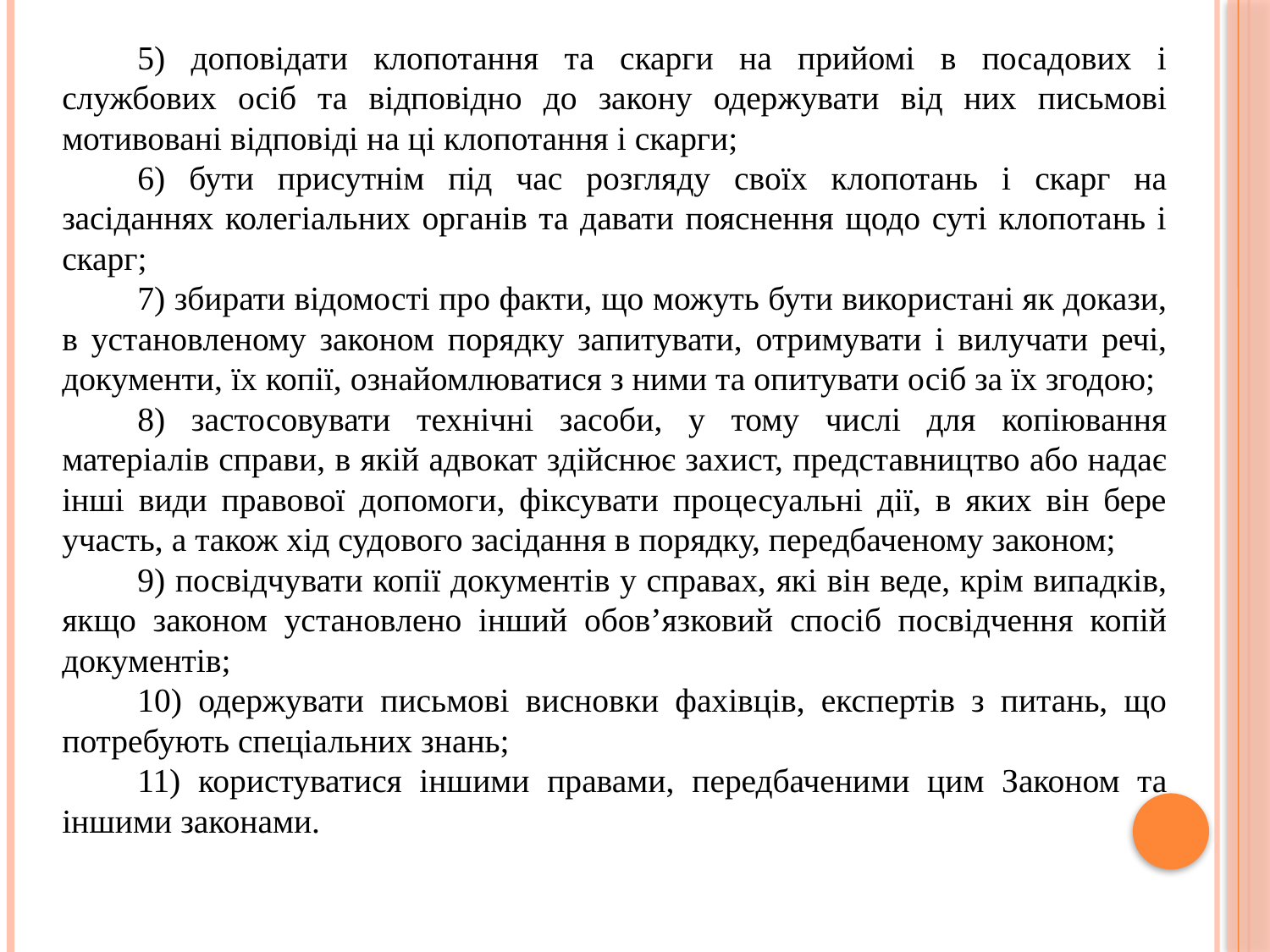

5) доповідати клопотання та скарги на прийомі в посадових і службових осіб та відповідно до закону одержувати від них письмові мотивовані відповіді на ці клопотання і скарги;
6) бути присутнім під час розгляду своїх клопотань і скарг на засіданнях колегіальних органів та давати пояснення щодо суті клопотань і скарг;
7) збирати відомості про факти, що можуть бути використані як докази, в установленому законом порядку запитувати, отримувати і вилучати речі, документи, їх копії, ознайомлюватися з ними та опитувати осіб за їх згодою;
8) застосовувати технічні засоби, у тому числі для копіювання матеріалів справи, в якій адвокат здійснює захист, представництво або надає інші види правової допомоги, фіксувати процесуальні дії, в яких він бере участь, а також хід судового засідання в порядку, передбаченому законом;
9) посвідчувати копії документів у справах, які він веде, крім випадків, якщо законом установлено інший обов’язковий спосіб посвідчення копій документів;
10) одержувати письмові висновки фахівців, експертів з питань, що потребують спеціальних знань;
11) користуватися іншими правами, передбаченими цим Законом та іншими законами.